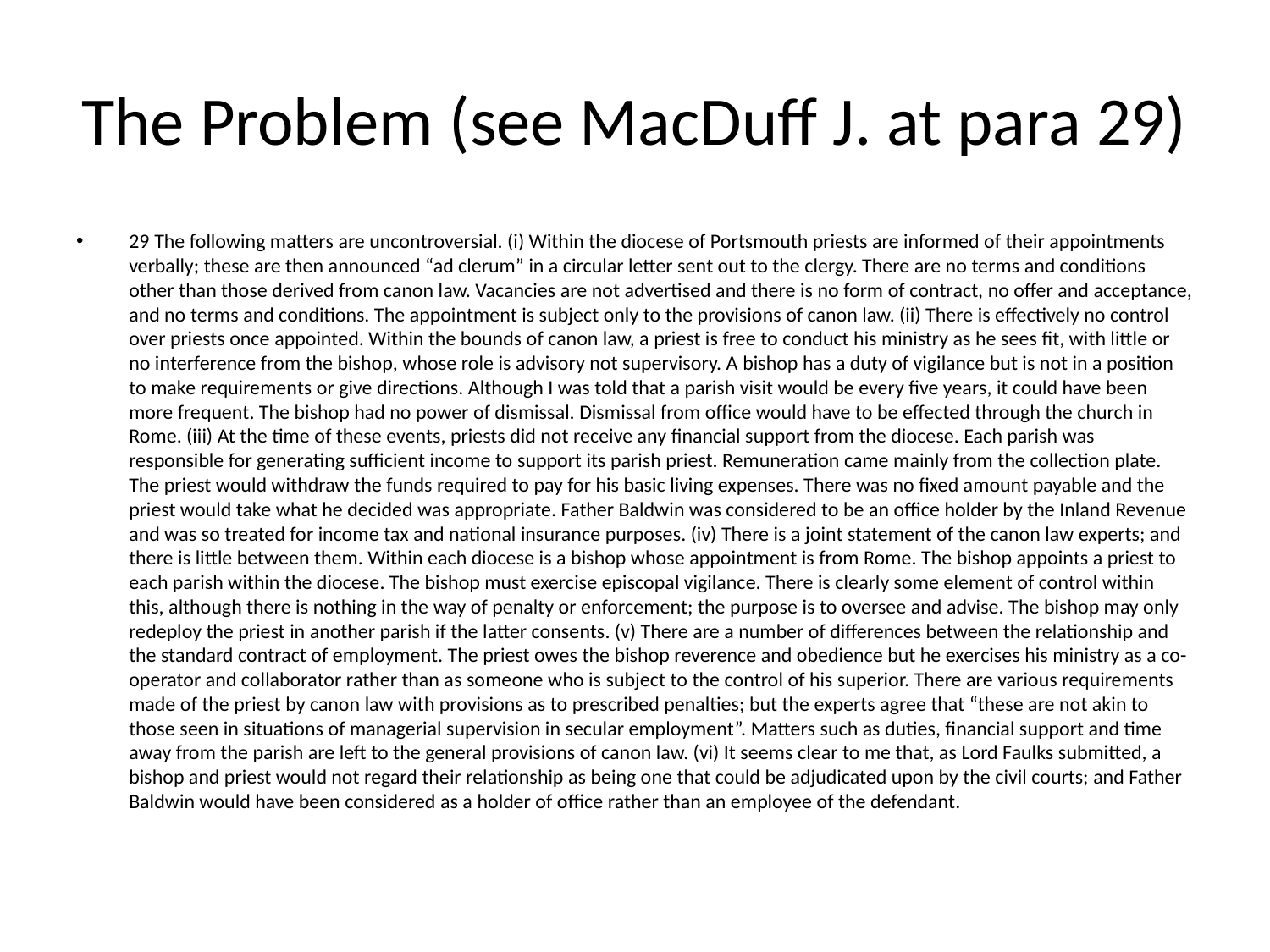

# The Problem (see MacDuff J. at para 29)
29 The following matters are uncontroversial. (i) Within the diocese of Portsmouth priests are informed of their appointments verbally; these are then announced “ad clerum” in a circular letter sent out to the clergy. There are no terms and conditions other than those derived from canon law. Vacancies are not advertised and there is no form of contract, no offer and acceptance, and no terms and conditions. The appointment is subject only to the provisions of canon law. (ii) There is effectively no control over priests once appointed. Within the bounds of canon law, a priest is free to conduct his ministry as he sees fit, with little or no interference from the bishop, whose role is advisory not supervisory. A bishop has a duty of vigilance but is not in a position to make requirements or give directions. Although I was told that a parish visit would be every five years, it could have been more frequent. The bishop had no power of dismissal. Dismissal from office would have to be effected through the church in Rome. (iii) At the time of these events, priests did not receive any financial support from the diocese. Each parish was responsible for generating sufficient income to support its parish priest. Remuneration came mainly from the collection plate. The priest would withdraw the funds required to pay for his basic living expenses. There was no fixed amount payable and the priest would take what he decided was appropriate. Father Baldwin was considered to be an office holder by the Inland Revenue and was so treated for income tax and national insurance purposes. (iv) There is a joint statement of the canon law experts; and there is little between them. Within each diocese is a bishop whose appointment is from Rome. The bishop appoints a priest to each parish within the diocese. The bishop must exercise episcopal vigilance. There is clearly some element of control within this, although there is nothing in the way of penalty or enforcement; the purpose is to oversee and advise. The bishop may only redeploy the priest in another parish if the latter consents. (v) There are a number of differences between the relationship and the standard contract of employment. The priest owes the bishop reverence and obedience but he exercises his ministry as a co-operator and collaborator rather than as someone who is subject to the control of his superior. There are various requirements made of the priest by canon law with provisions as to prescribed penalties; but the experts agree that “these are not akin to those seen in situations of managerial supervision in secular employment”. Matters such as duties, financial support and time away from the parish are left to the general provisions of canon law. (vi) It seems clear to me that, as Lord Faulks submitted, a bishop and priest would not regard their relationship as being one that could be adjudicated upon by the civil courts; and Father Baldwin would have been considered as a holder of office rather than an employee of the defendant.